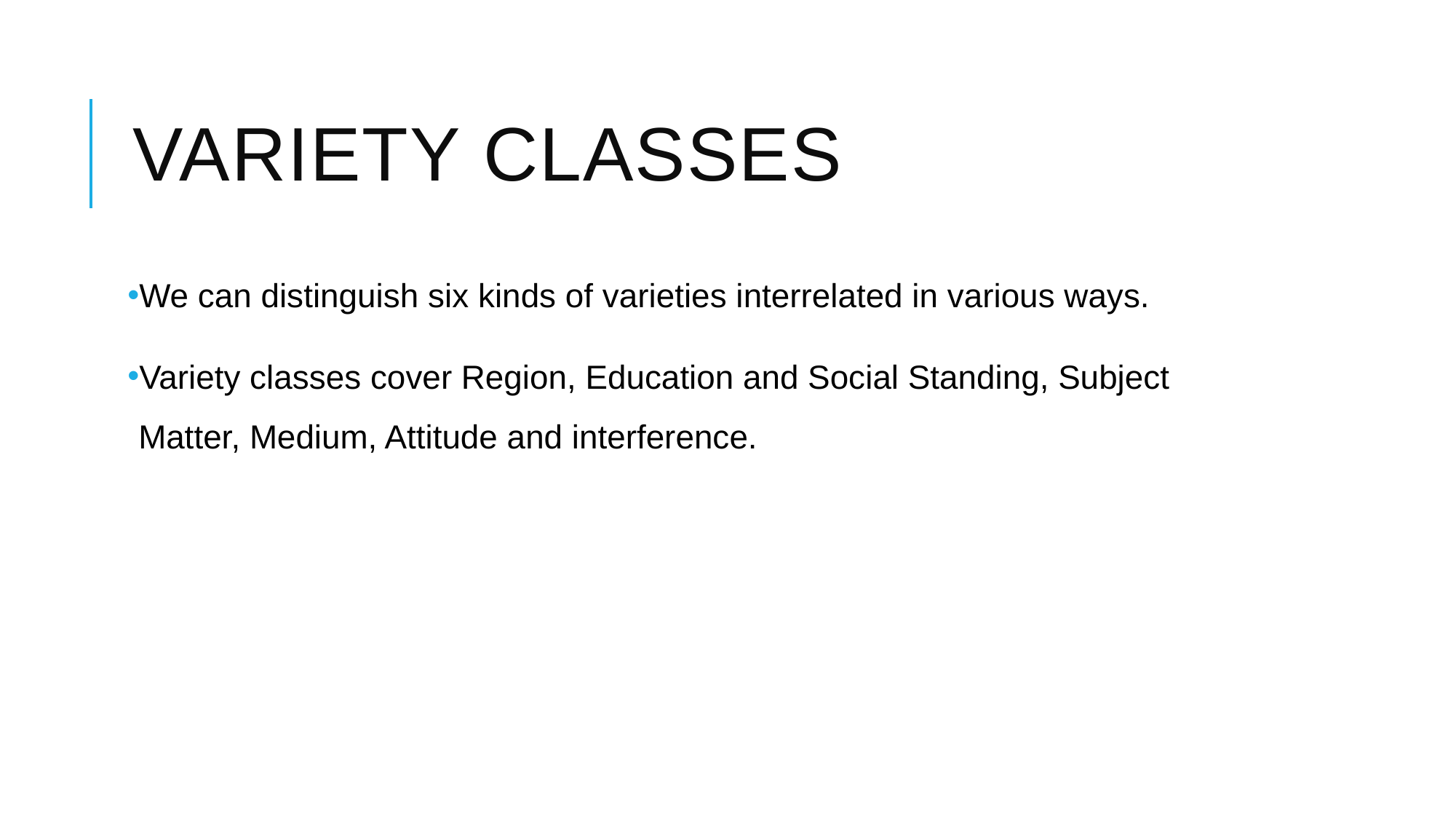

# Variety Classes
We can distinguish six kinds of varieties interrelated in various ways.
Variety classes cover Region, Education and Social Standing, Subject Matter, Medium, Attitude and interference.